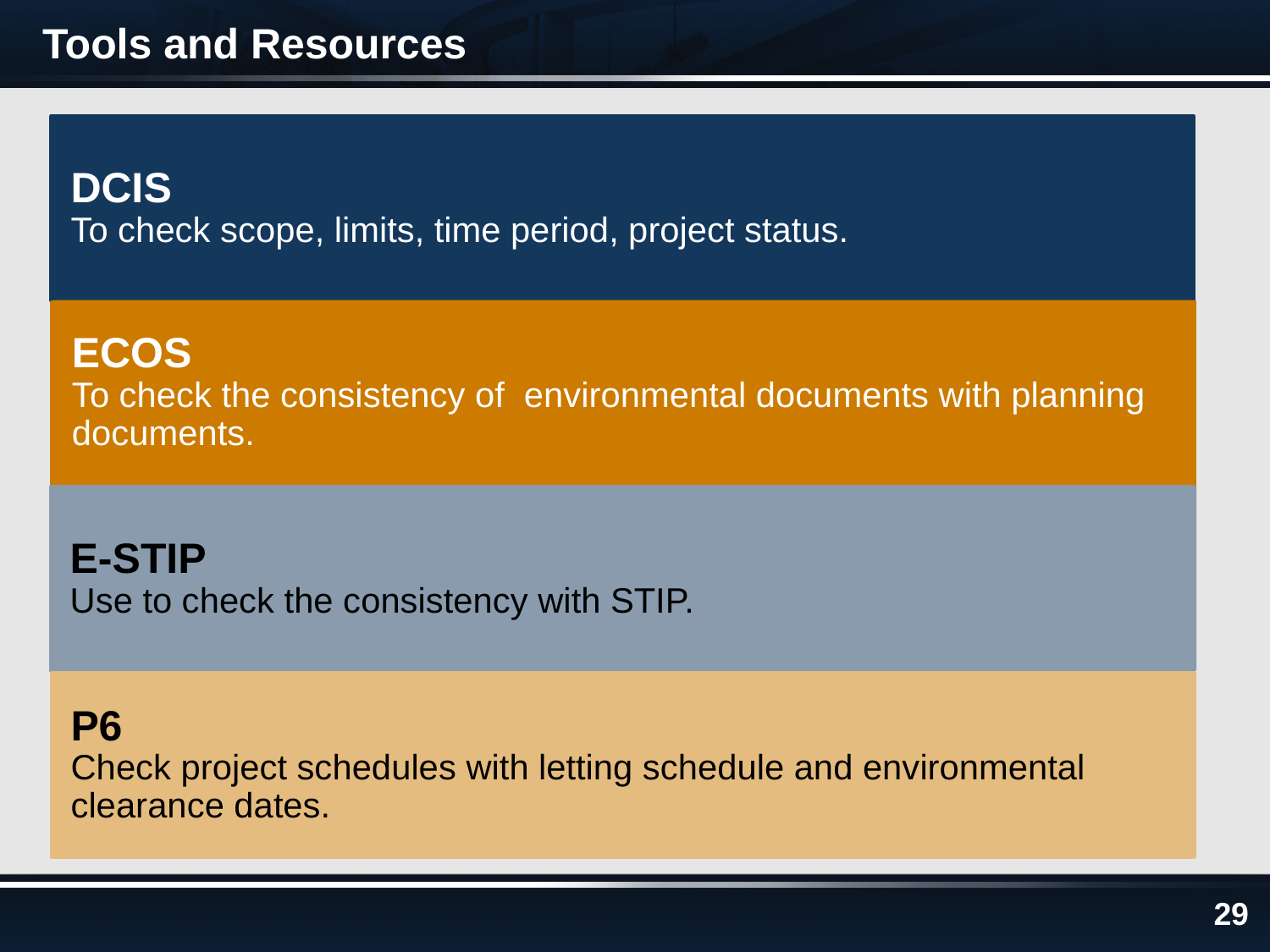

# Tools and Resources
DCIS
To check scope, limits, time period, project status.

ECOS
To check the consistency of  environmental documents with planning documents.

E-STIP
Use to check the consistency with STIP.

P6
Check project schedules with letting schedule and environmental clearance dates.